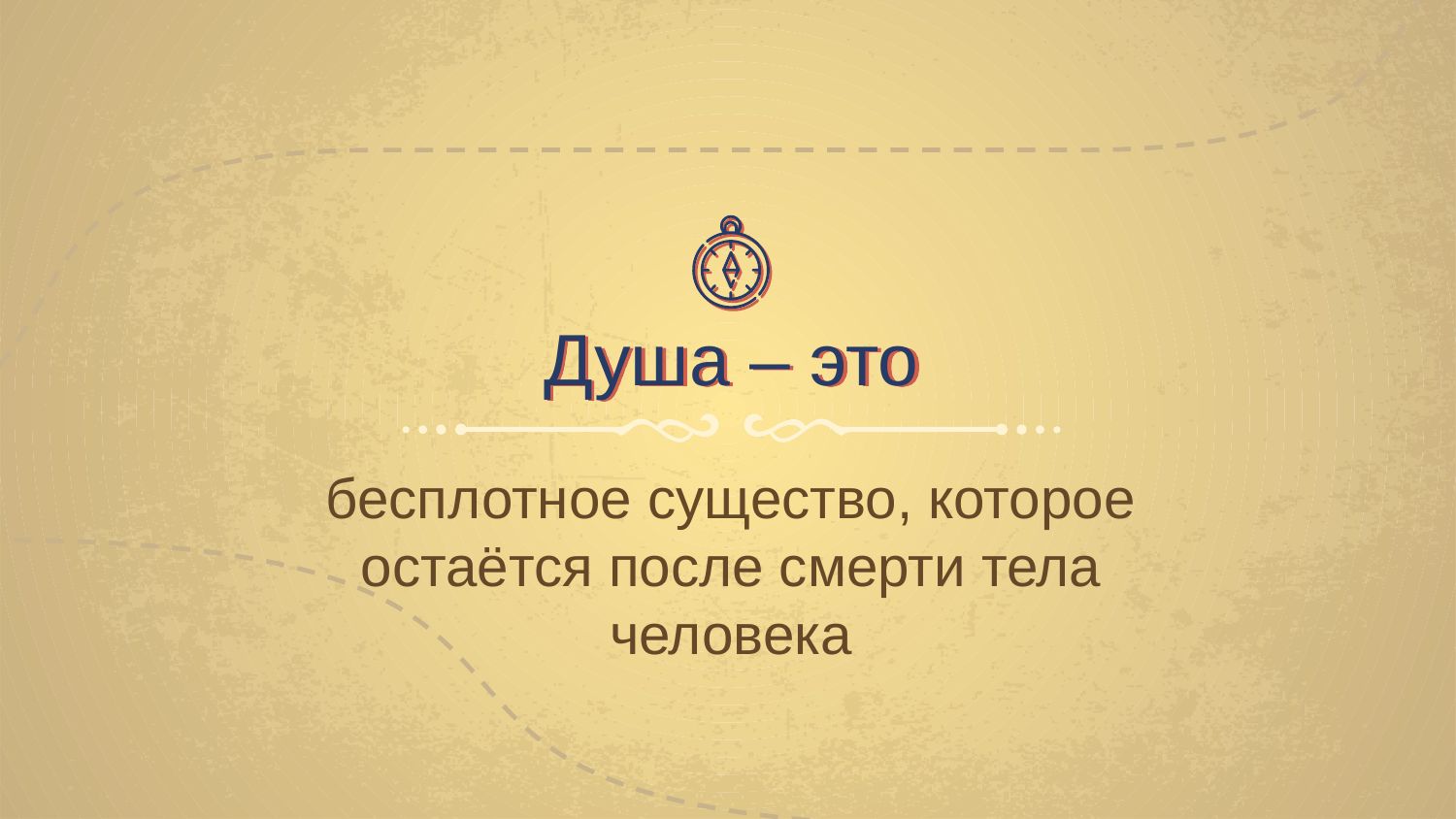

# Душа – это

бесплотное существо, которое остаётся после смерти тела человека